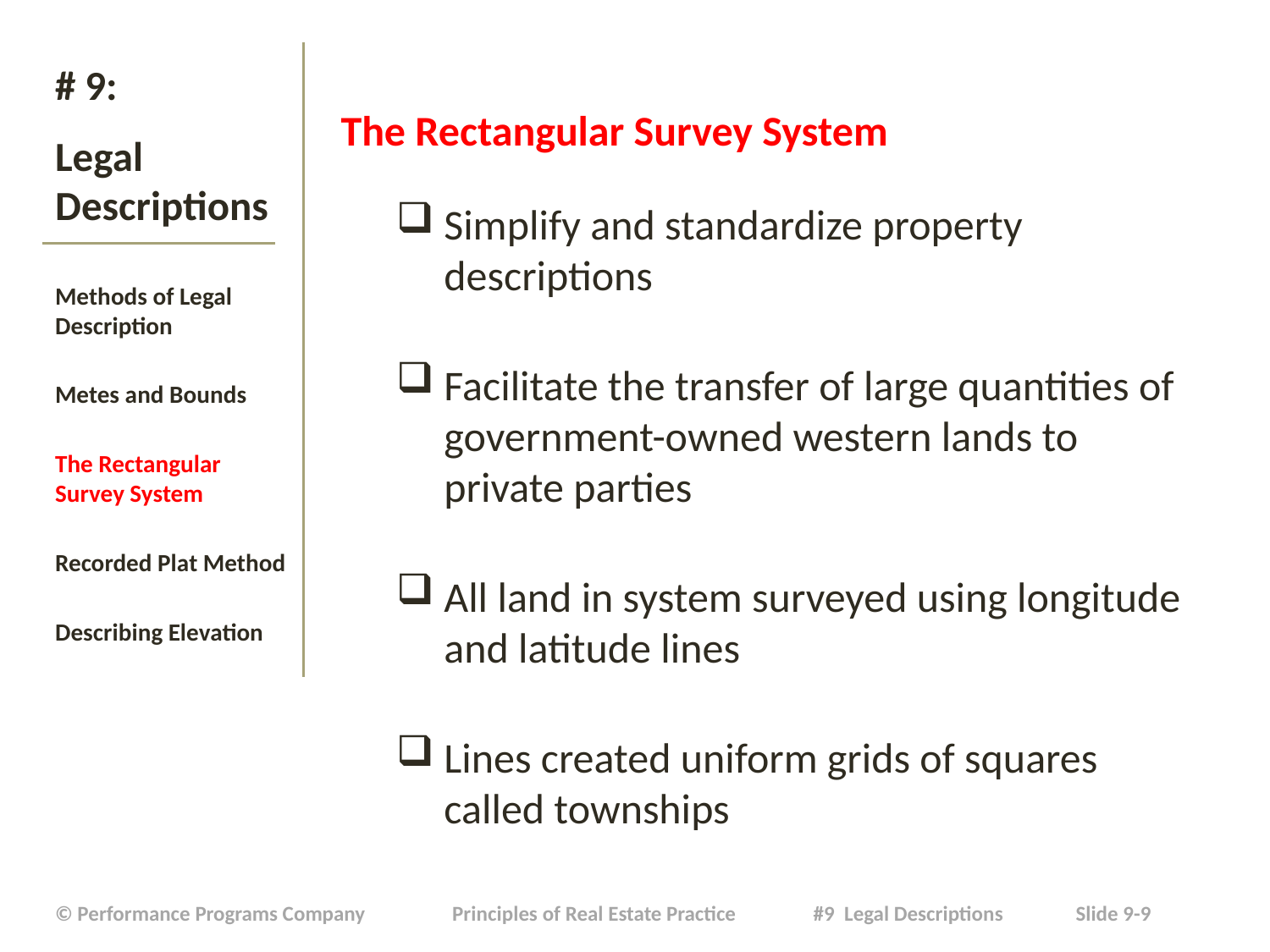

The Rectangular Survey System

Simplify and standardize property descriptions
Facilitate the transfer of large quantities of government-owned western lands to private parties
All land in system surveyed using longitude and latitude lines
Lines created uniform grids of squares called townships

# # 9: Legal Descriptions

Methods of Legal Description

Metes and Bounds

The Rectangular Survey System

Recorded Plat Method

Describing Elevation

| © Performance Programs Company Principles of Real Estate Practice #9 Legal Descriptions Slide 9-9 |
| --- |